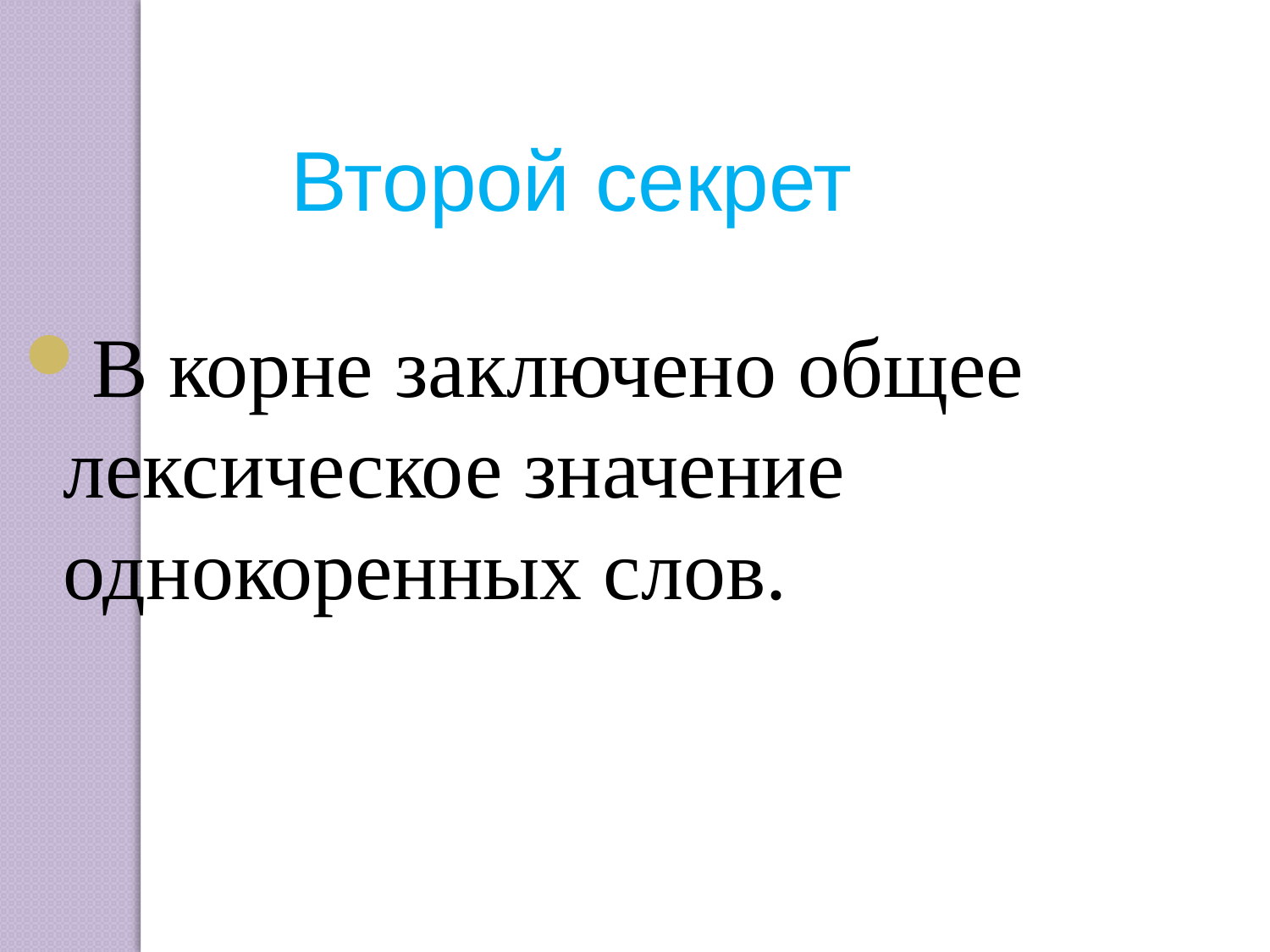

Второй секрет
В корне заключено общее лексическое значение однокоренных слов.